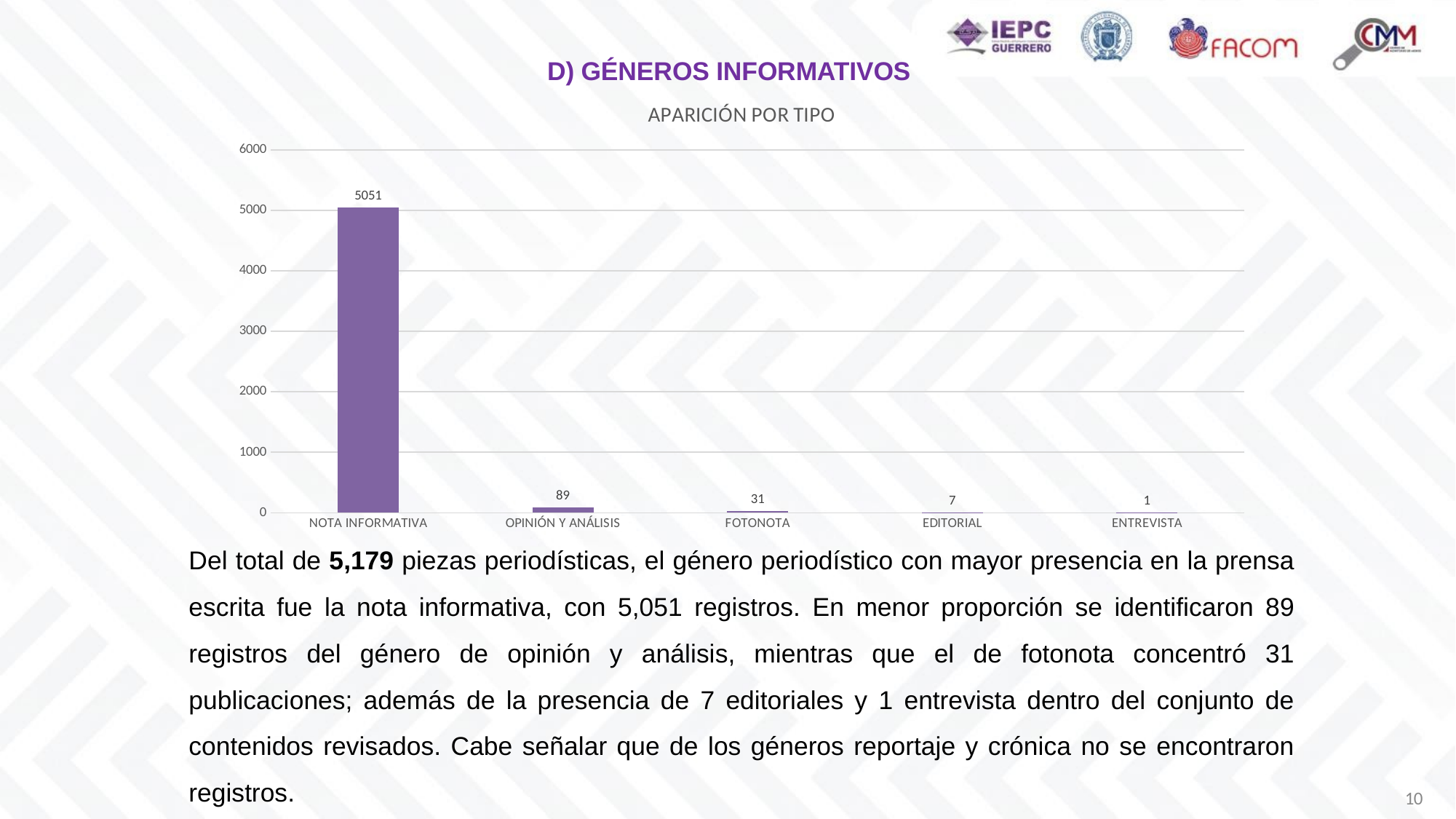

D) GÉNEROS INFORMATIVOS

### Chart: APARICIÓN POR TIPO

| Category | NÚMERO DE APARICIÓN |
|---|---|
| NOTA INFORMATIVA | 5051.0 |
| OPINIÓN Y ANÁLISIS | 89.0 |
| FOTONOTA | 31.0 |
| EDITORIAL | 7.0 |
| ENTREVISTA | 1.0 |
Del total de 5,179 piezas periodísticas, el género periodístico con mayor presencia en la prensa escrita fue la nota informativa, con 5,051 registros. En menor proporción se identificaron 89 registros del género de opinión y análisis, mientras que el de fotonota concentró 31 publicaciones; además de la presencia de 7 editoriales y 1 entrevista dentro del conjunto de contenidos revisados. Cabe señalar que de los géneros reportaje y crónica no se encontraron registros.
10